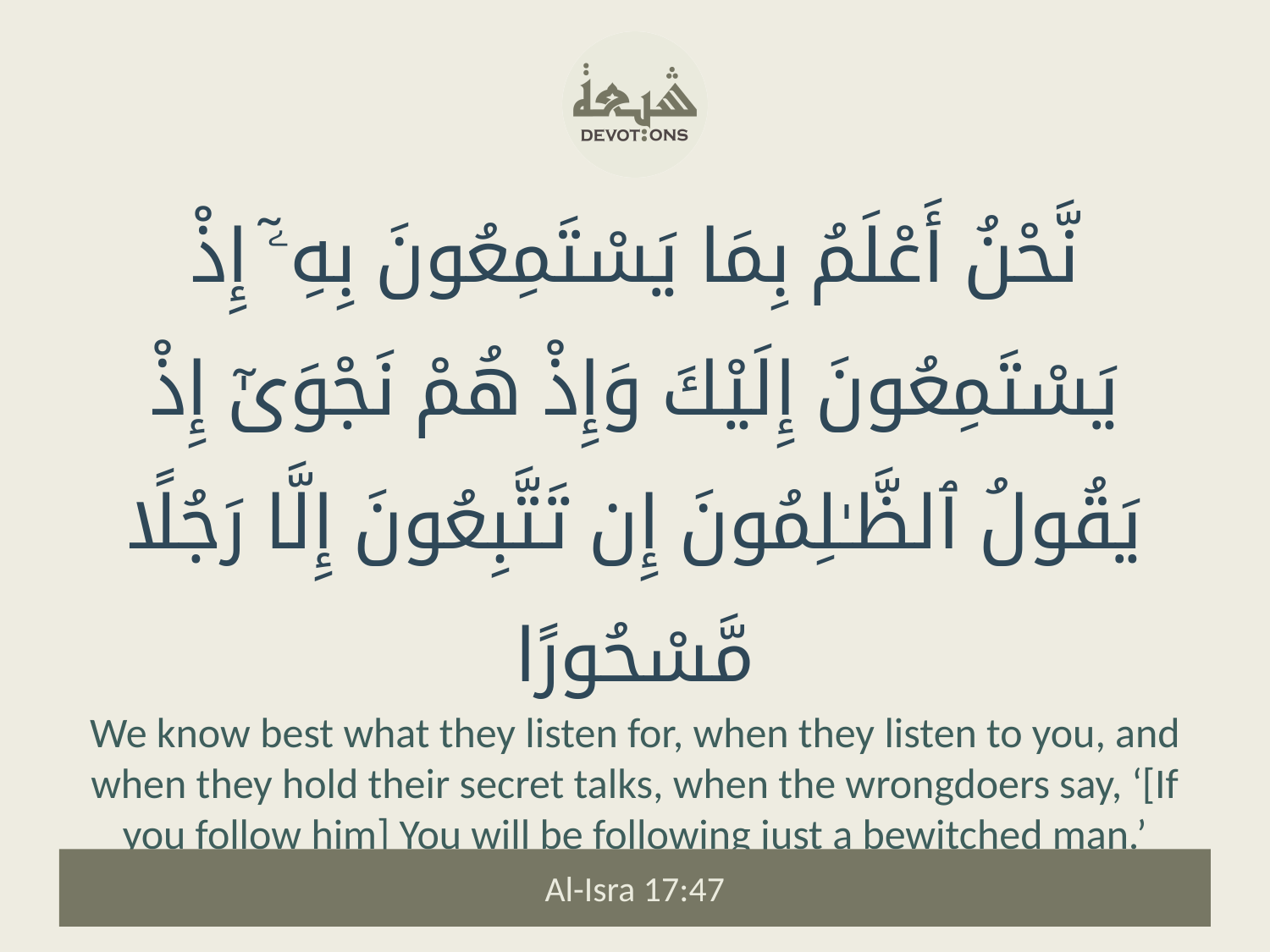

نَّحْنُ أَعْلَمُ بِمَا يَسْتَمِعُونَ بِهِۦٓ إِذْ يَسْتَمِعُونَ إِلَيْكَ وَإِذْ هُمْ نَجْوَىٰٓ إِذْ يَقُولُ ٱلظَّـٰلِمُونَ إِن تَتَّبِعُونَ إِلَّا رَجُلًا مَّسْحُورًا
We know best what they listen for, when they listen to you, and when they hold their secret talks, when the wrongdoers say, ‘[If you follow him] You will be following just a bewitched man.’
Al-Isra 17:47